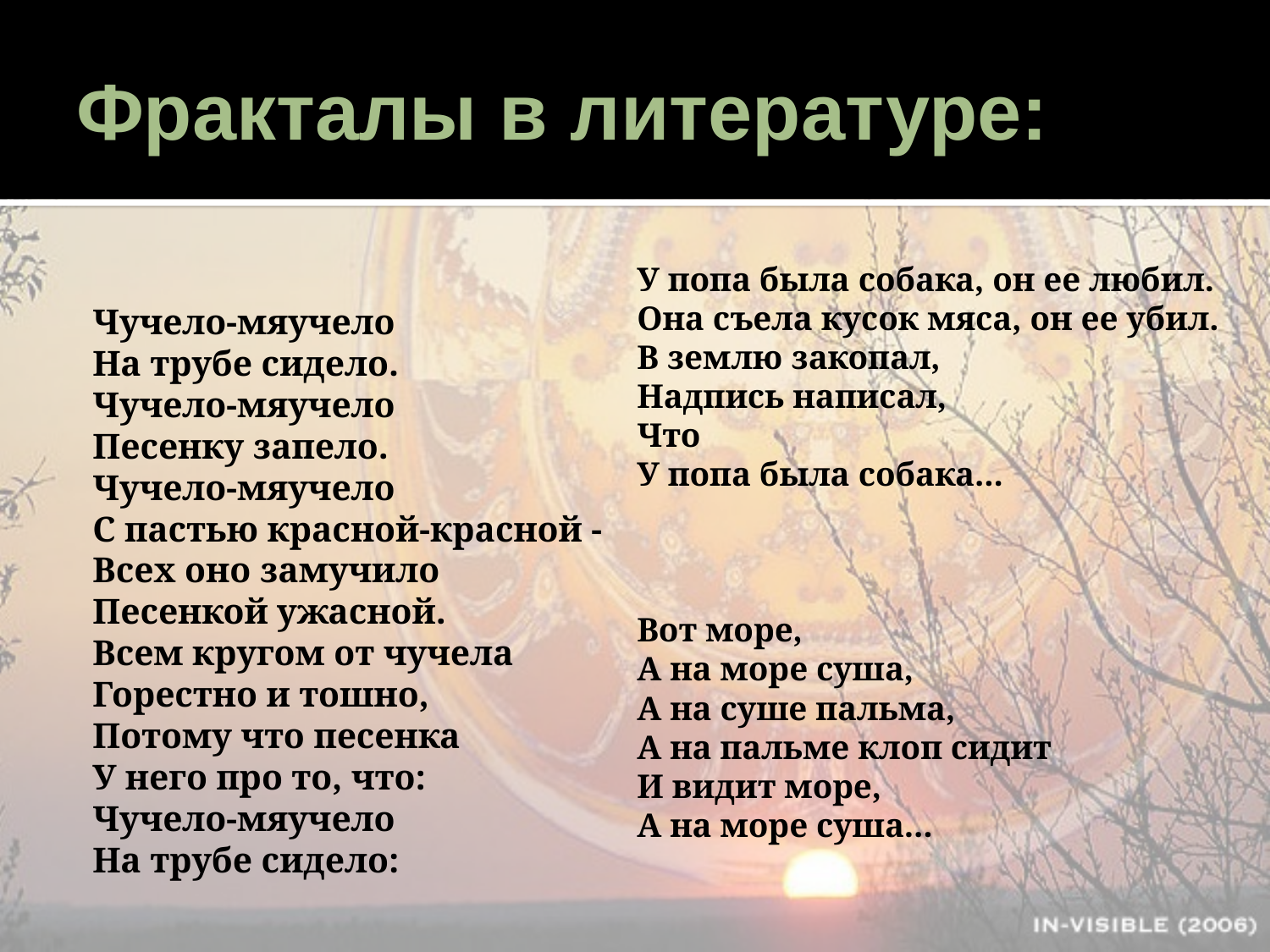

# Фракталы в литературе:

Чучело-мяучело
На трубе сидело.
Чучело-мяучело
Песенку запело.
Чучело-мяучело
С пастью красной-красной -
Всех оно замучило
Песенкой ужасной.
Всем кругом от чучела
Горестно и тошно,
Потому что песенка
У него про то, что:
Чучело-мяучело
На трубе сидело:

У попа была собака, он ее любил.
Она съела кусок мяса, он ее убил.
В землю закопал,
Надпись написал,
Что
У попа была собака...

Вот море,
А на море сyша,
А на сyше пальма,
А на пальме клоп сидит
И видит море,
А на море сyша...